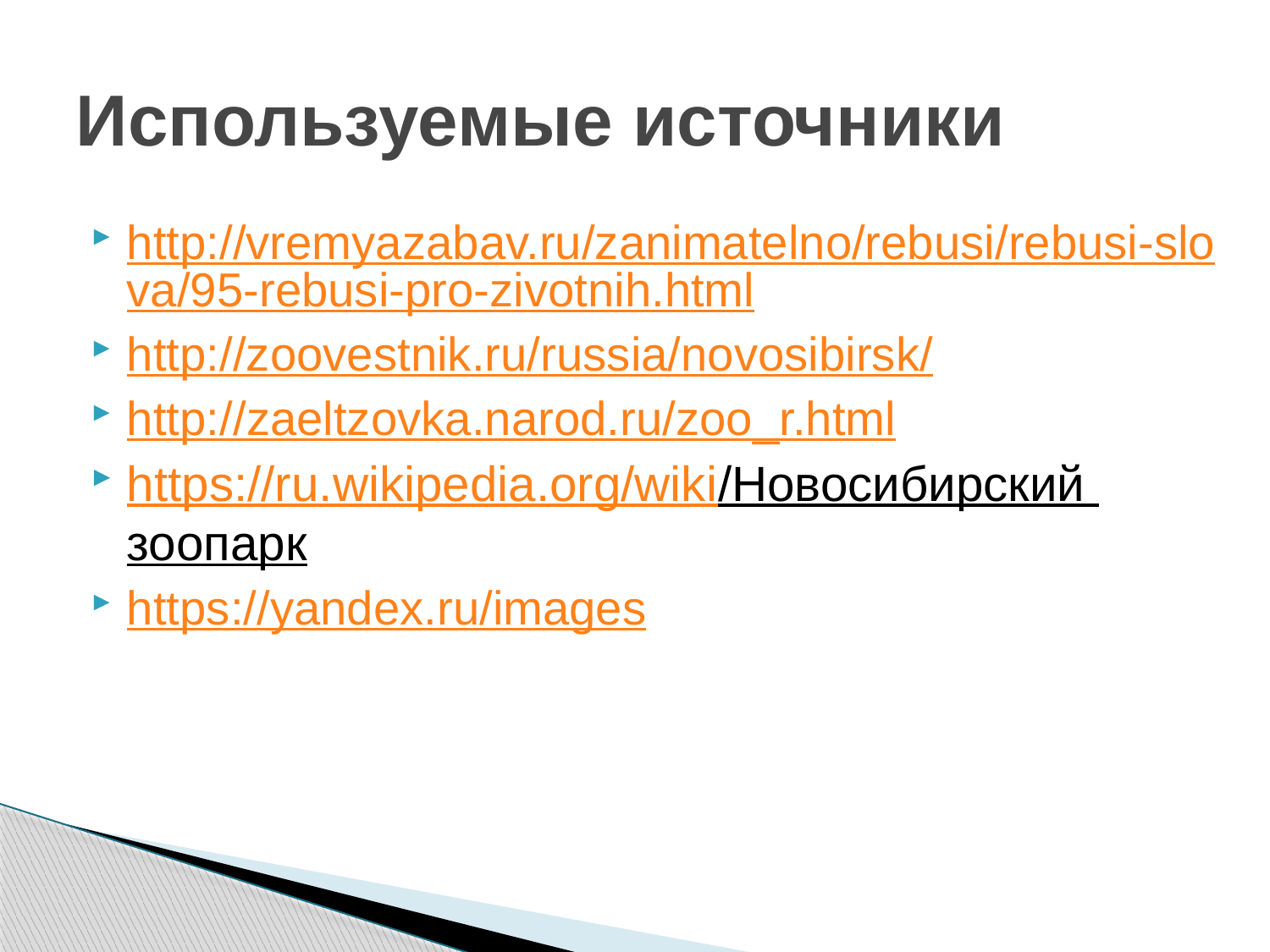

# Используемые источники
http://vremyazabav.ru/zanimatelno/rebusi/rebusi-slova/95-rebusi-pro-zivotnih.html
http://zoovestnik.ru/russia/novosibirsk/
http://zaeltzovka.narod.ru/zoo_r.html
https://ru.wikipedia.org/wiki/Новосибирский  зоопарк
https://yandex.ru/images